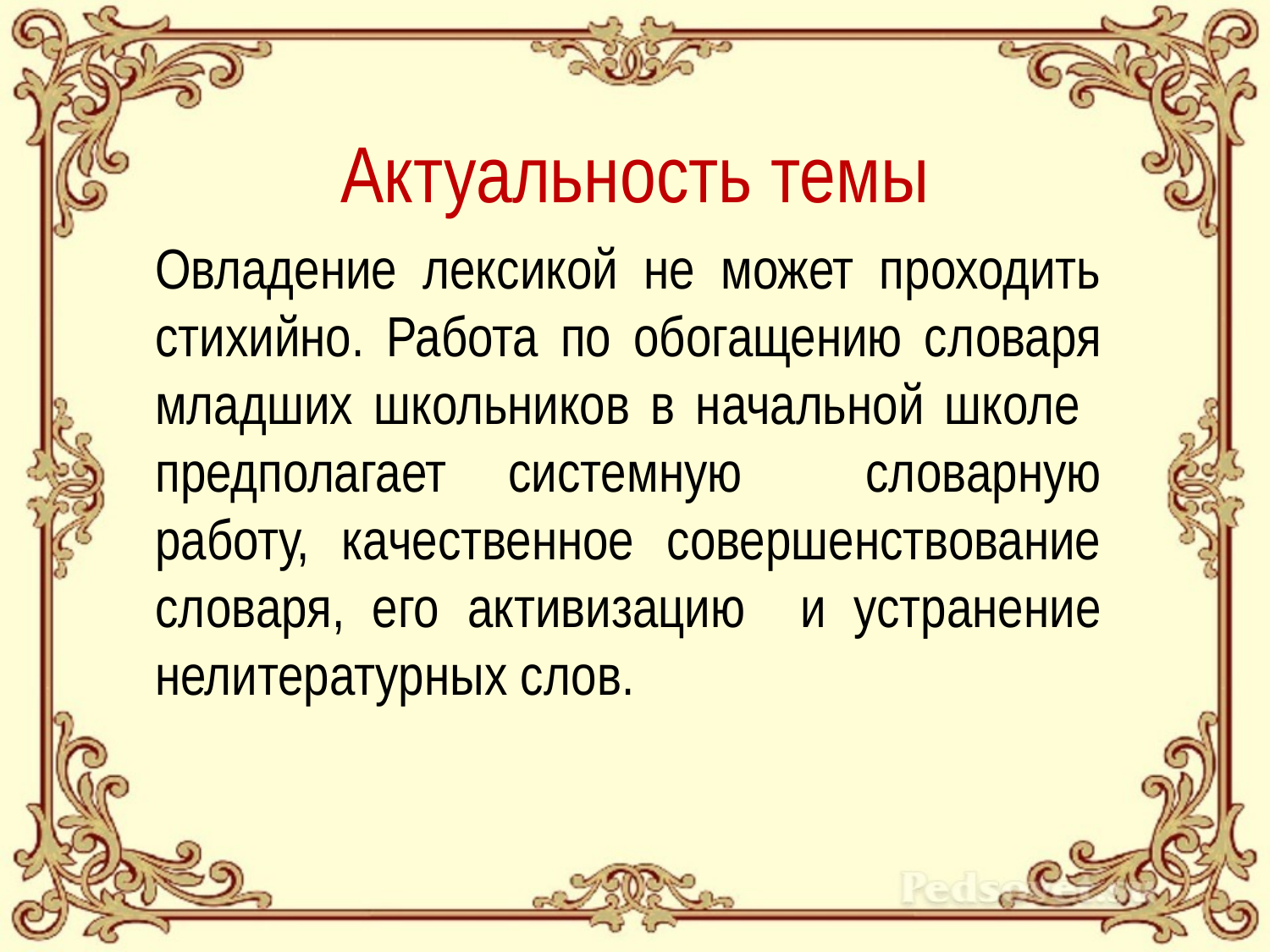

# Актуальность темы
Овладение лексикой не может проходить стихийно. Работа по обогащению словаря младших школьников в начальной школе  предполагает системную  словарную работу, качественное совершенствование словаря, его активизацию  и устранение нелитературных слов.